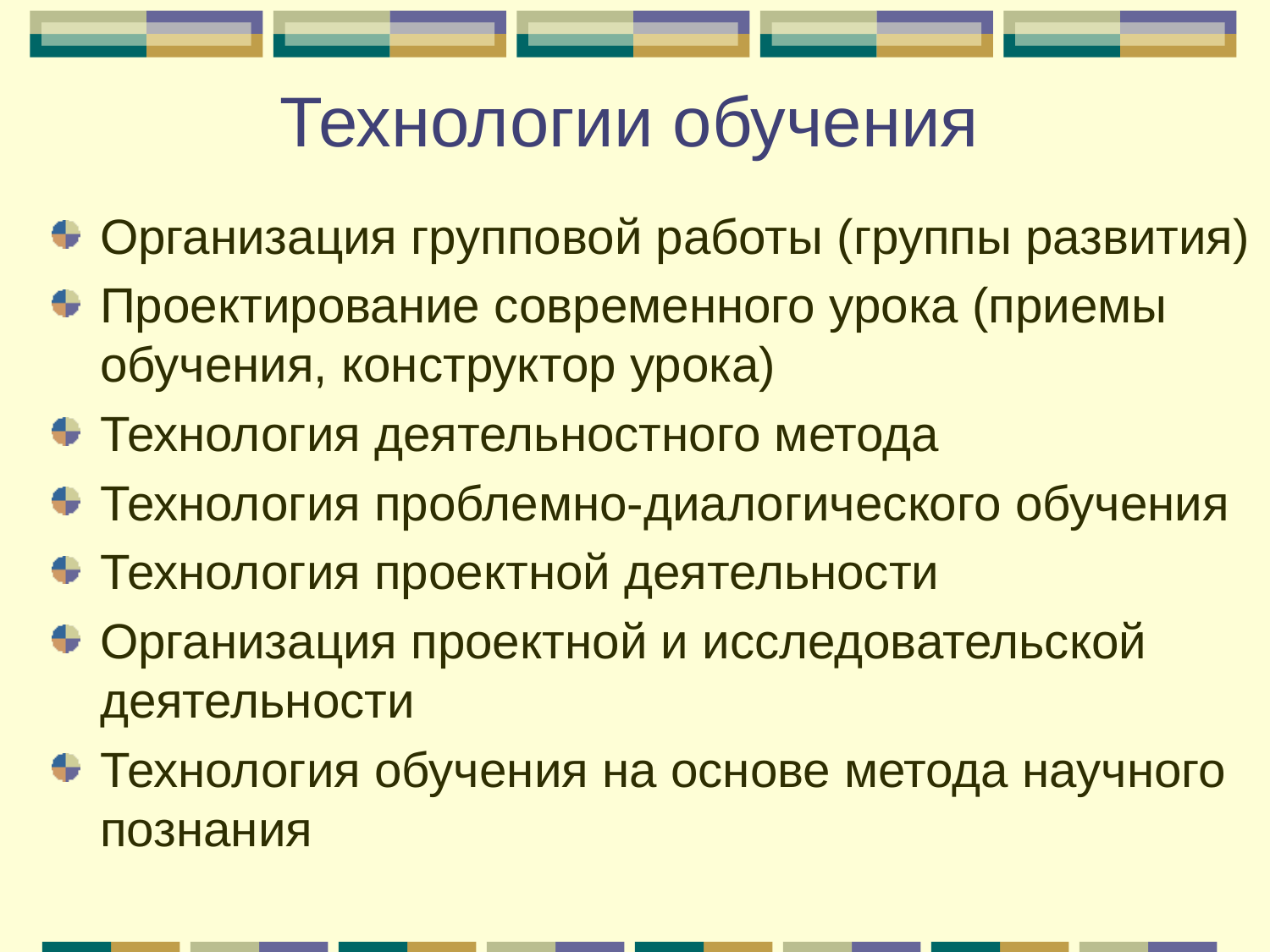

# Технологии обучения
Организация групповой работы (группы развития)
Проектирование современного урока (приемы обучения, конструктор урока)
Технология деятельностного метода
Технология проблемно-диалогического обучения
Технология проектной деятельности
Организация проектной и исследовательской деятельности
Технология обучения на основе метода научного познания